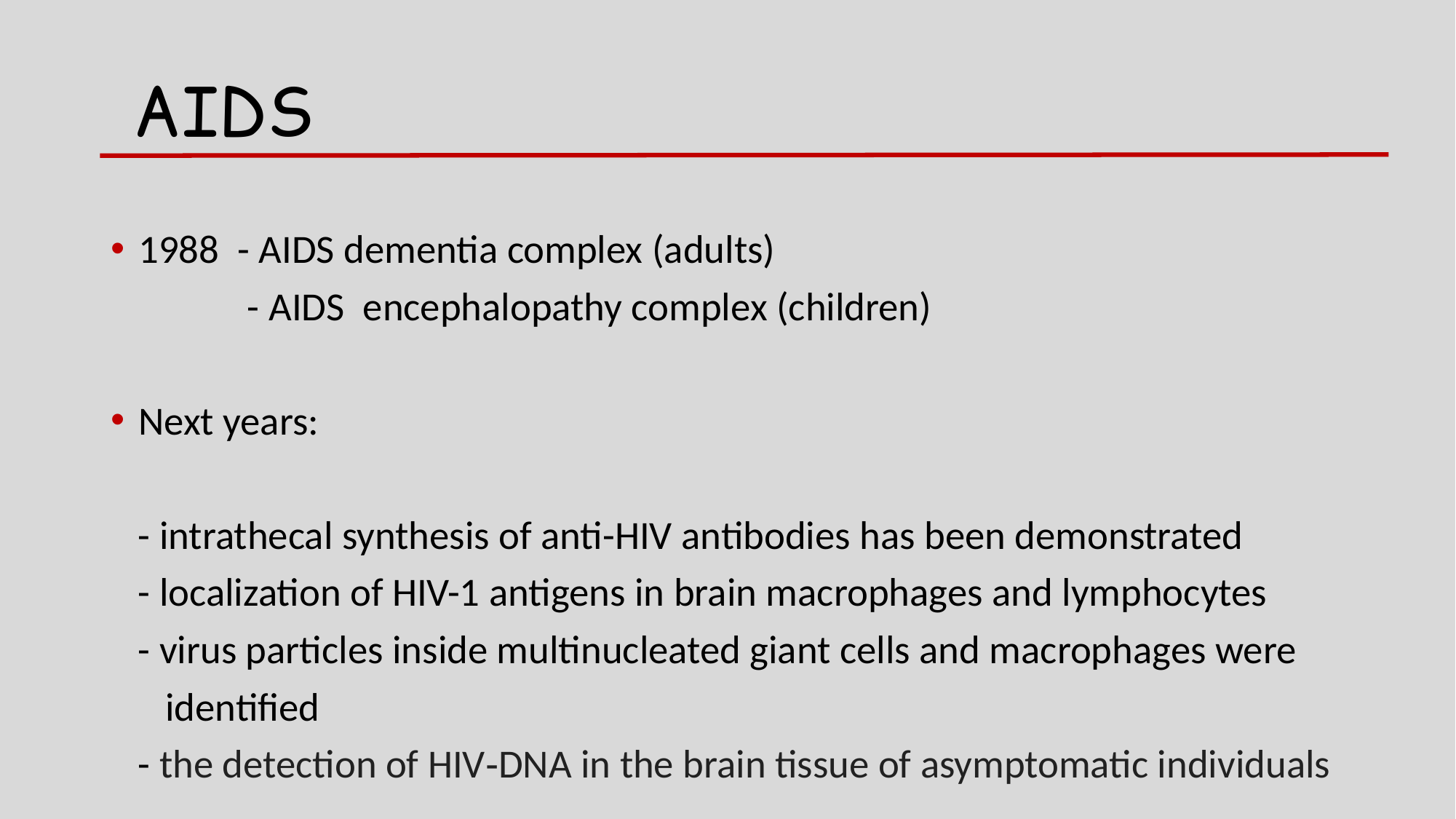

AIDS
1988  - AIDS dementia complex (adults)
               - AIDS  encephalopathy complex (children)

Next years:

   - intrathecal synthesis of anti-HIV antibodies has been demonstrated
   - localization of HIV-1 antigens in brain macrophages and lymphocytes
   - virus particles inside multinucleated giant cells and macrophages were
      identified
   - the detection of HIV‐DNA in the brain tissue of asymptomatic individuals